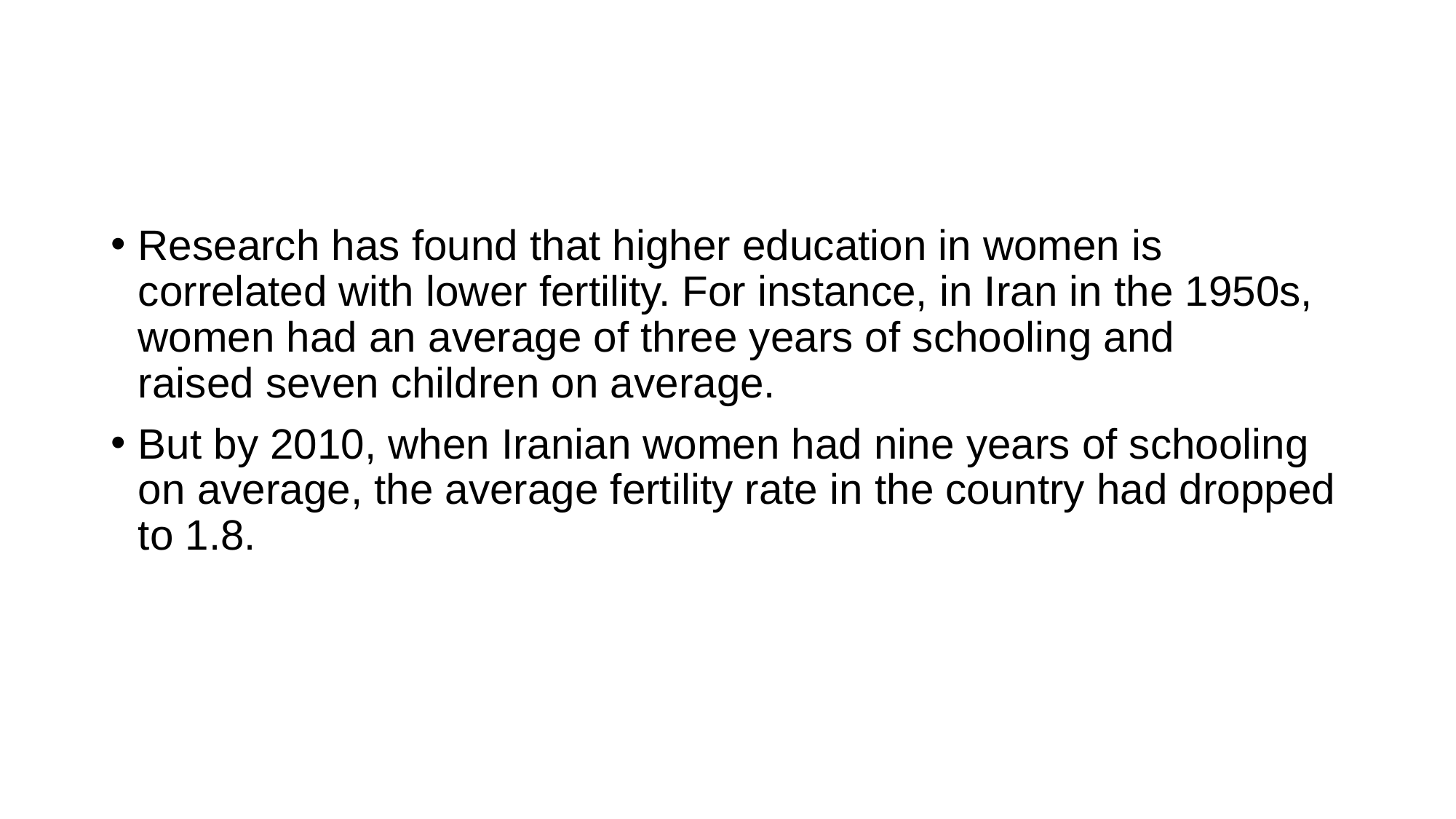

Research has found that higher education in women is correlated with lower fertility. For instance, in Iran in the 1950s, women had an average of three years of schooling and raised seven children on average.
But by 2010, when Iranian women had nine years of schooling on average, the average fertility rate in the country had dropped to 1.8.